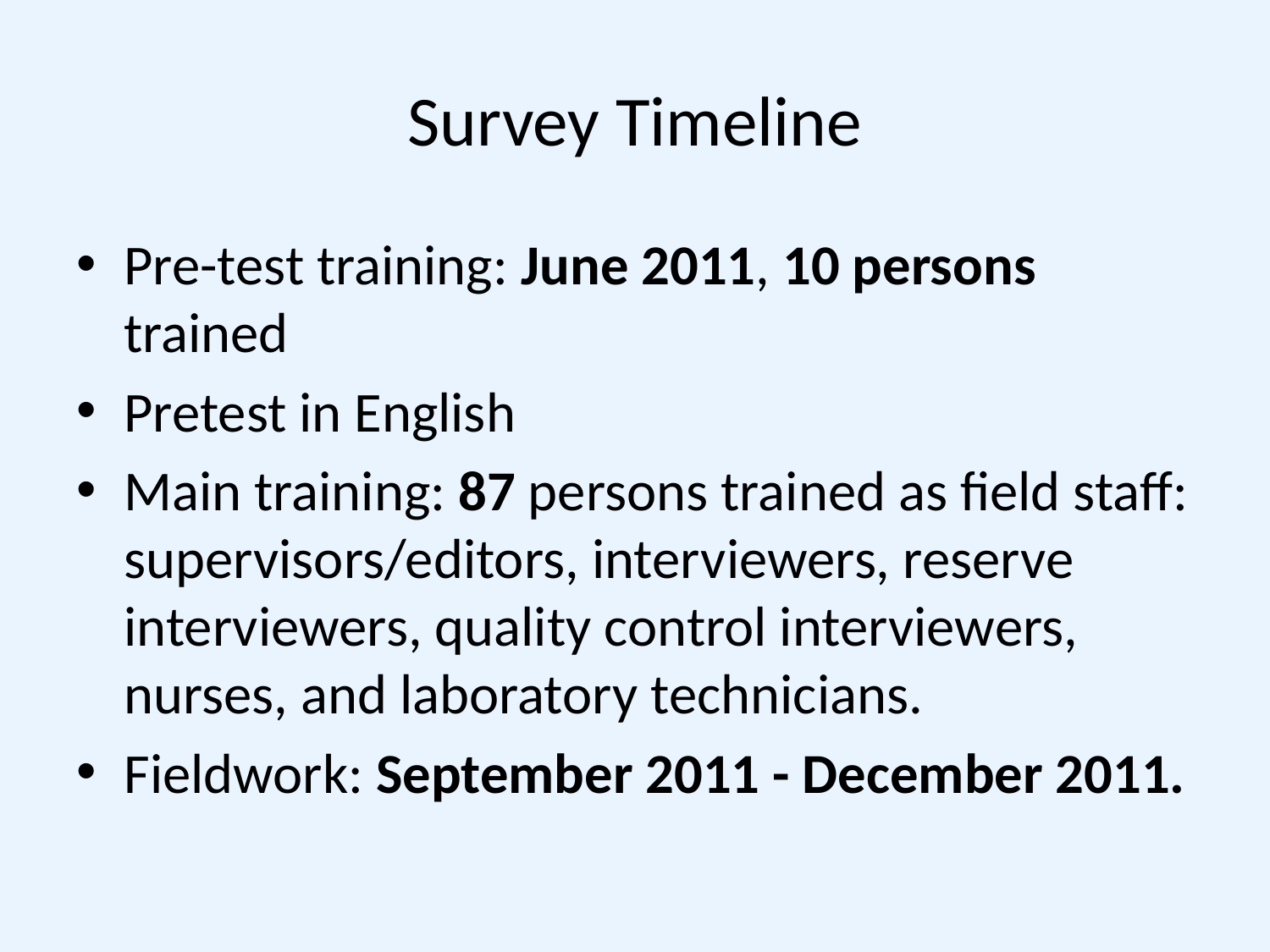

# Survey Timeline
Pre-test training: June 2011, 10 persons trained
Pretest in English
Main training: 87 persons trained as field staff: supervisors/editors, interviewers, reserve interviewers, quality control interviewers, nurses, and laboratory technicians.
Fieldwork: September 2011 - December 2011.